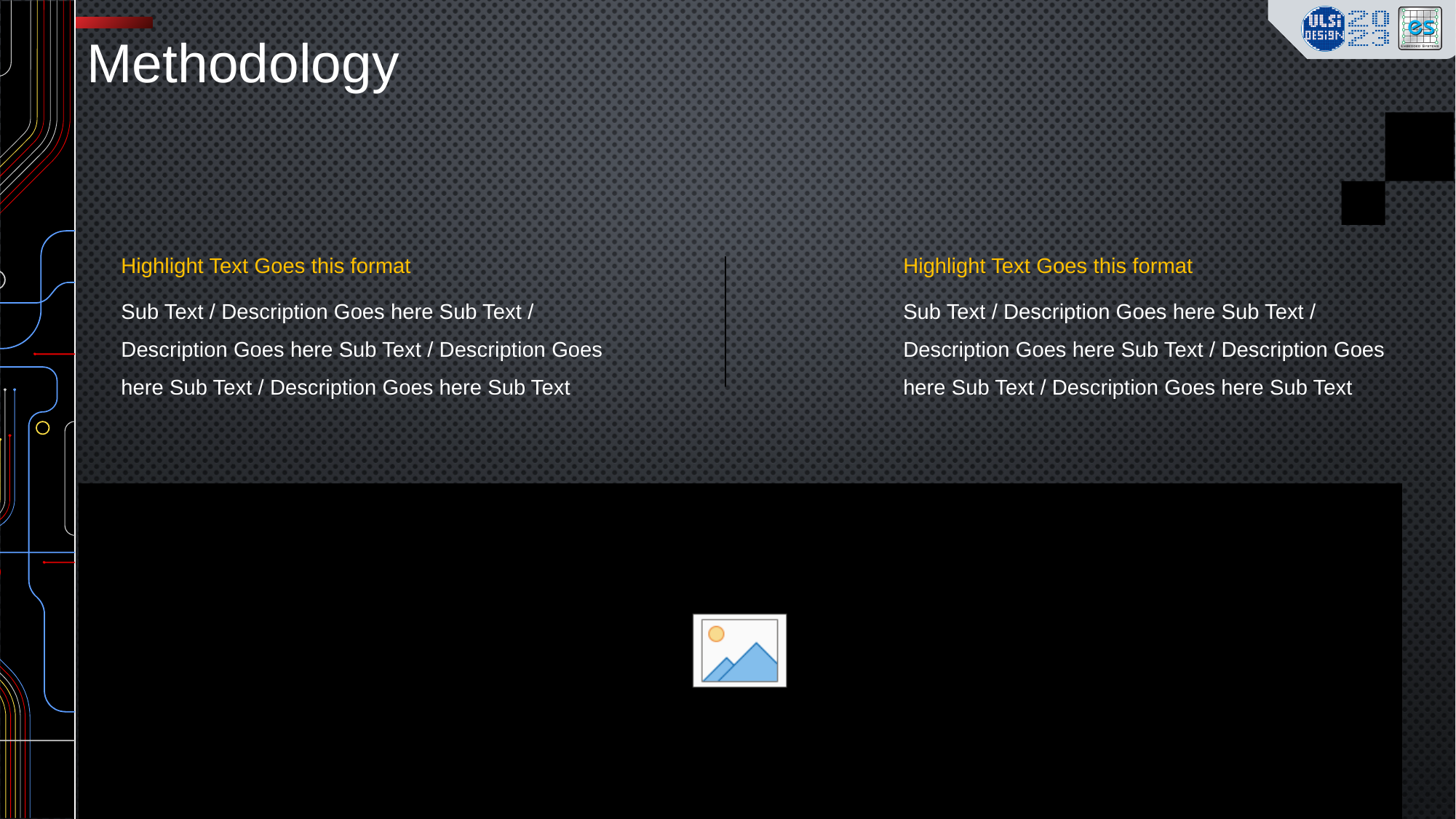

Methodology

Highlight Text Goes this format
Highlight Text Goes this format
Sub Text / Description Goes here Sub Text / Description Goes here Sub Text / Description Goes here Sub Text / Description Goes here Sub Text
Sub Text / Description Goes here Sub Text / Description Goes here Sub Text / Description Goes here Sub Text / Description Goes here Sub Text